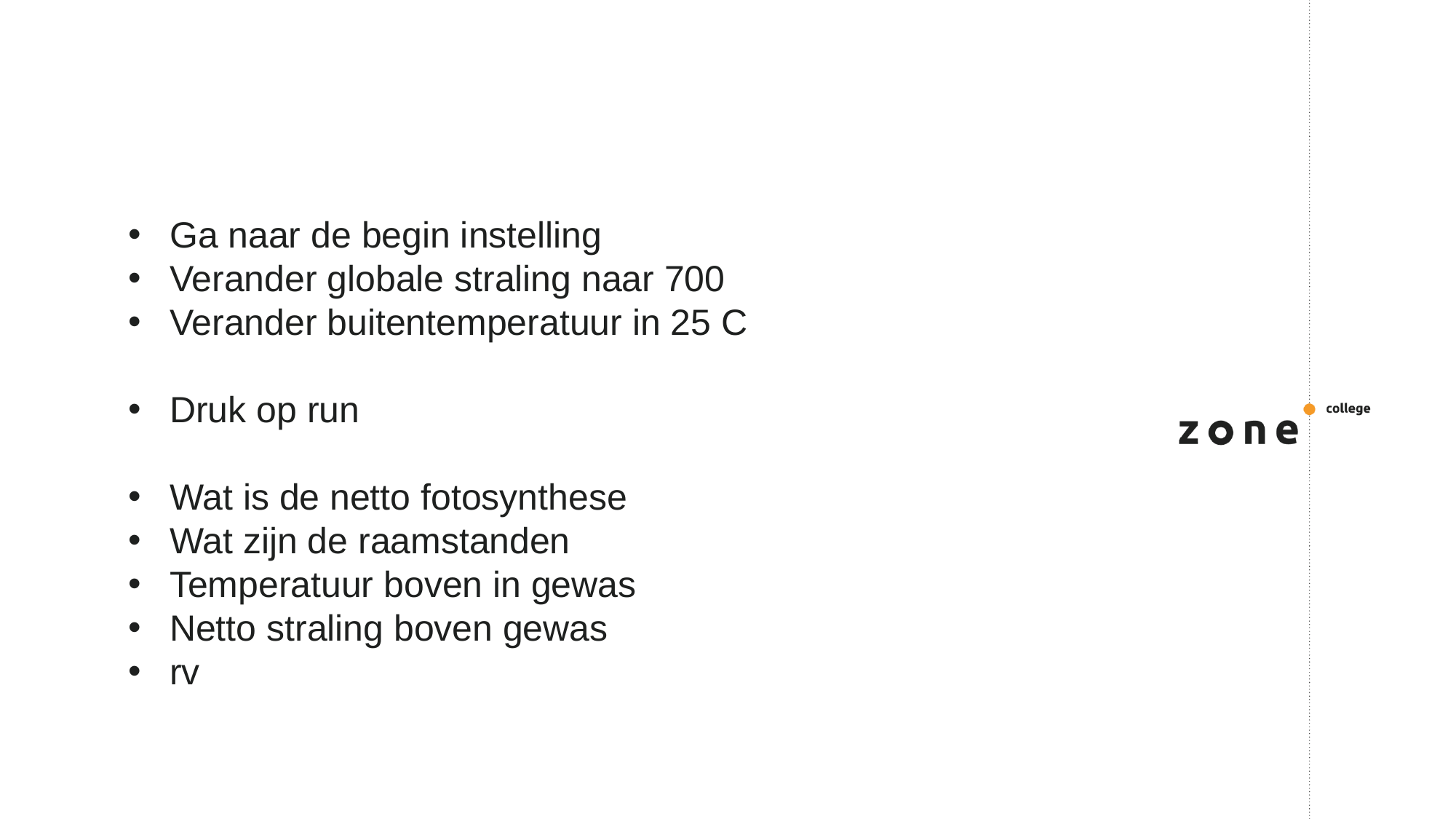

#
Ga naar de begin instelling
Verander globale straling naar 700
Verander buitentemperatuur in 25 C

Druk op run

Wat is de netto fotosynthese
Wat zijn de raamstanden
Temperatuur boven in gewas
Netto straling boven gewas
rv